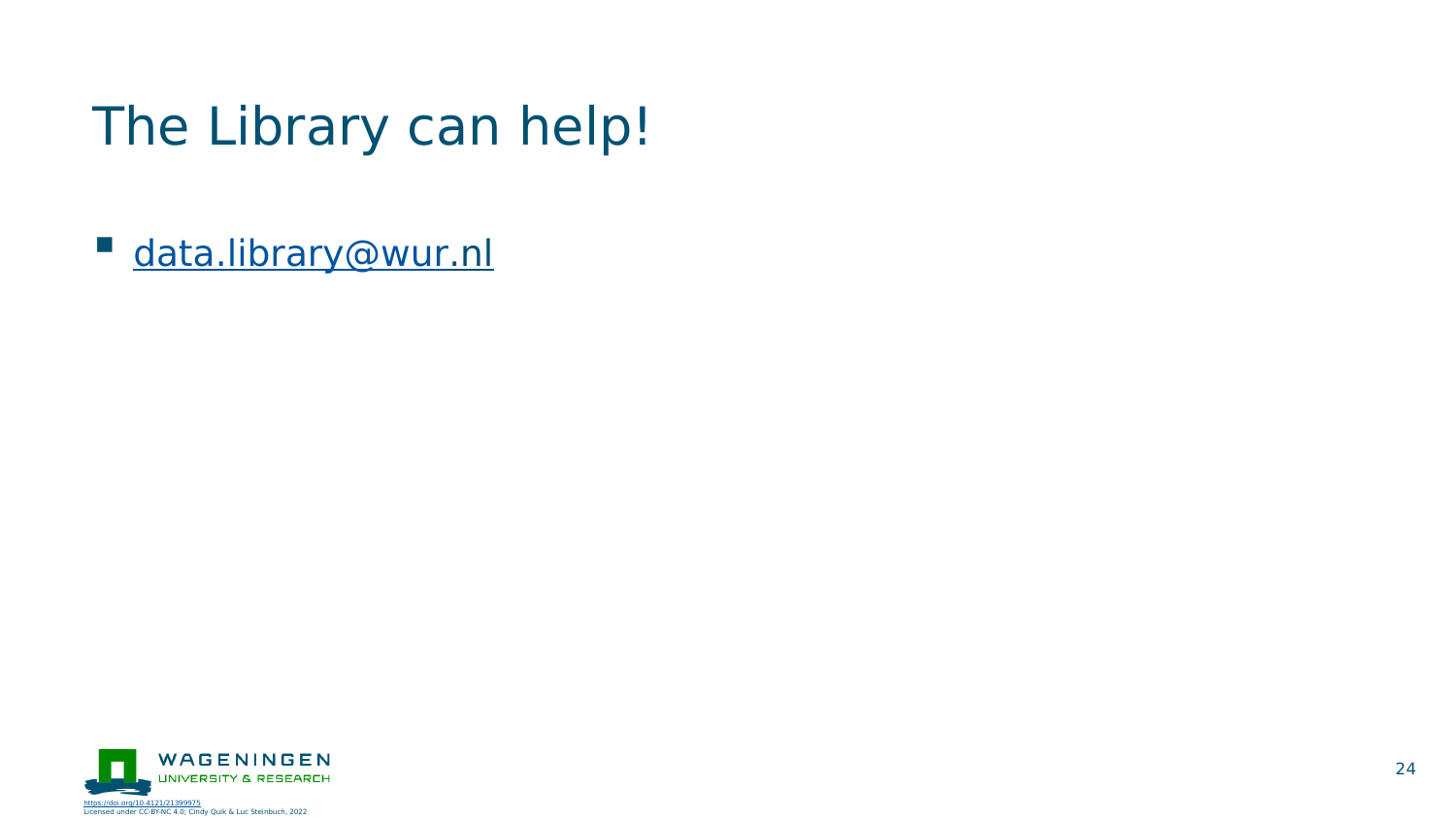

# The Library can help!
data.library@wur.nl
24